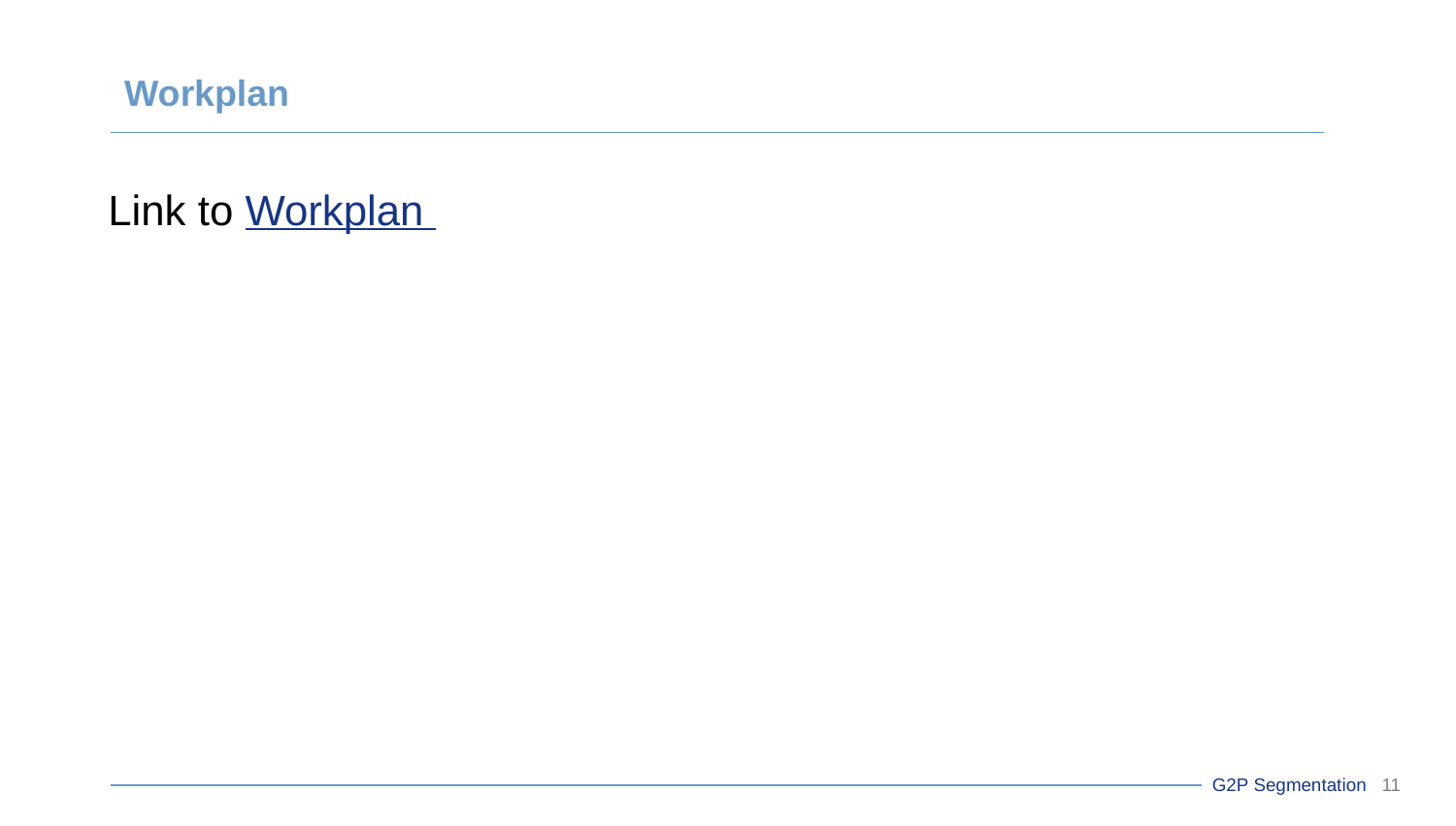

# Workplan
Link to Workplan

G2P Segmentation   11